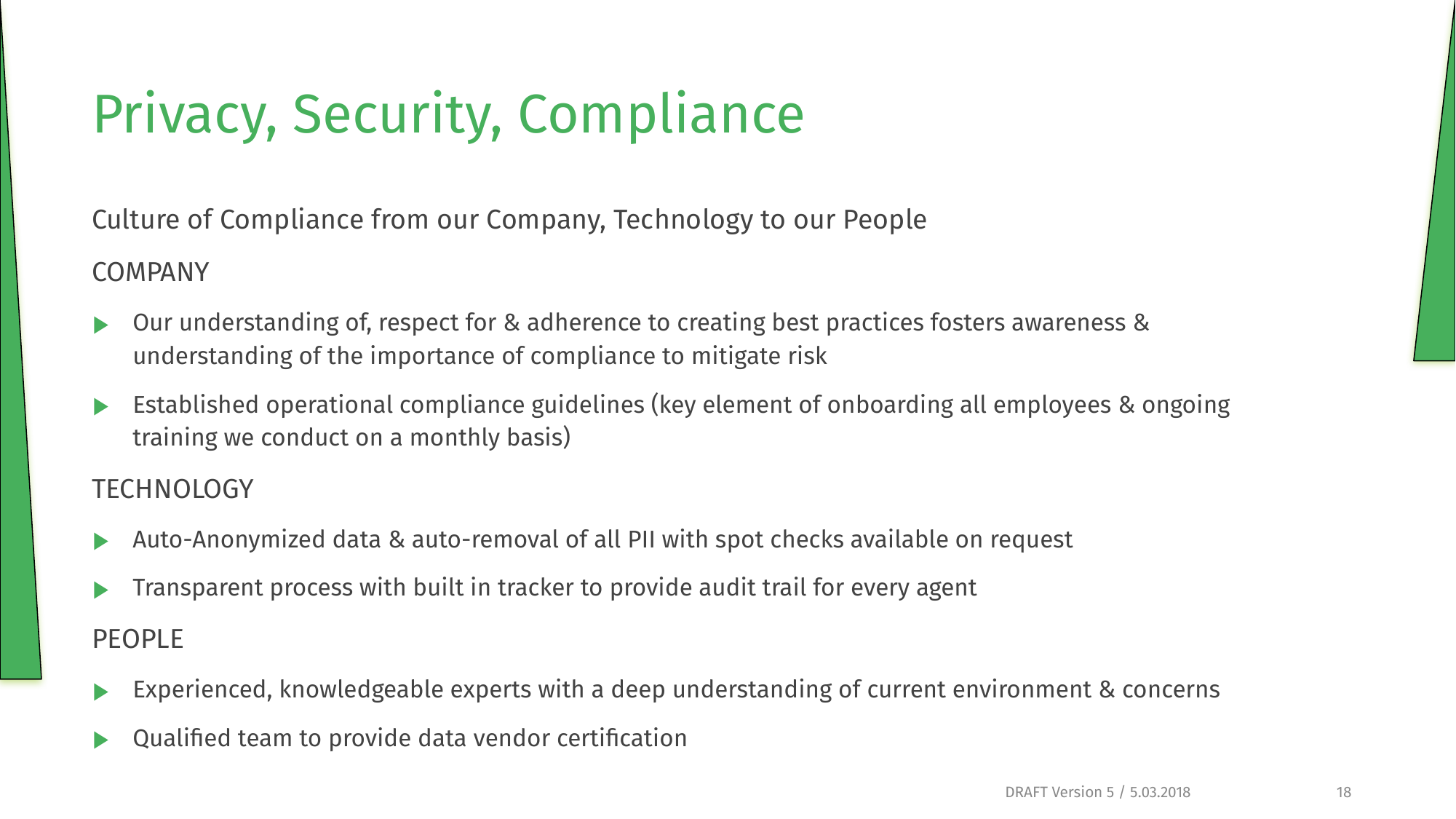

Privacy, Security, Compliance
Culture of Compliance from our Company, Technology to our People
COMPANY
Our understanding of, respect for & adherence to creating best practices fosters awareness & understanding of the importance of compliance to mitigate risk
Established operational compliance guidelines (key element of onboarding all employees & ongoing training we conduct on a monthly basis)
TECHNOLOGY
Auto-Anonymized data & auto-removal of all PII with spot checks available on request
Transparent process with built in tracker to provide audit trail for every agent
PEOPLE
Experienced, knowledgeable experts with a deep understanding of current environment & concerns
Qualified team to provide data vendor certification
									   DRAFT Version 5 / 5.03.2018 		    18